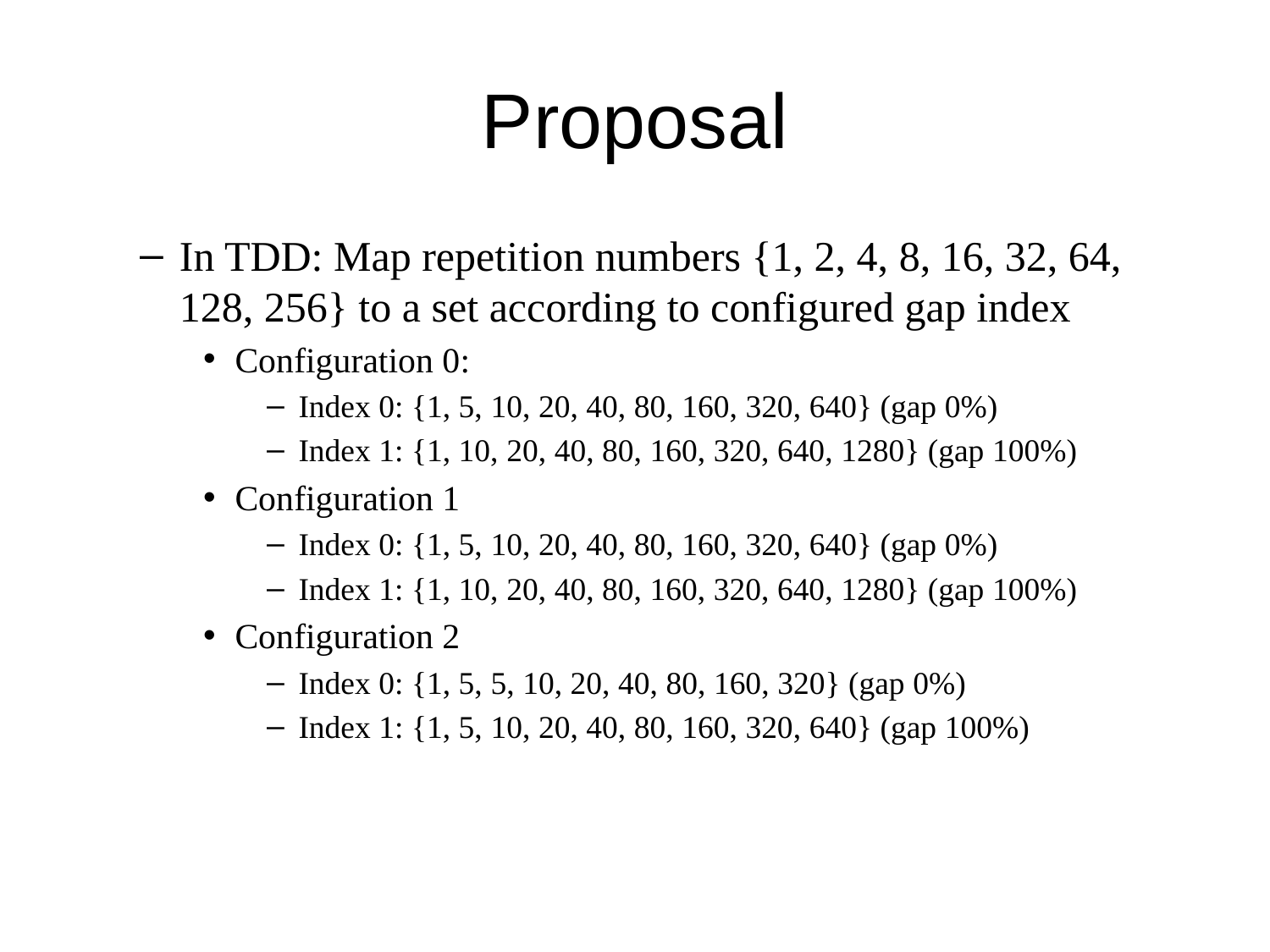

# Proposal
In TDD: Map repetition numbers {1, 2, 4, 8, 16, 32, 64, 128, 256} to a set according to configured gap index
Configuration 0:
Index 0: {1, 5, 10, 20, 40, 80, 160, 320, 640} (gap 0%)
Index 1: {1, 10, 20, 40, 80, 160, 320, 640, 1280} (gap 100%)
Configuration 1
Index 0: {1, 5, 10, 20, 40, 80, 160, 320, 640} (gap 0%)
Index 1: {1, 10, 20, 40, 80, 160, 320, 640, 1280} (gap 100%)
Configuration 2
Index 0: {1, 5, 5, 10, 20, 40, 80, 160, 320} (gap 0%)
Index 1: {1, 5, 10, 20, 40, 80, 160, 320, 640} (gap 100%)